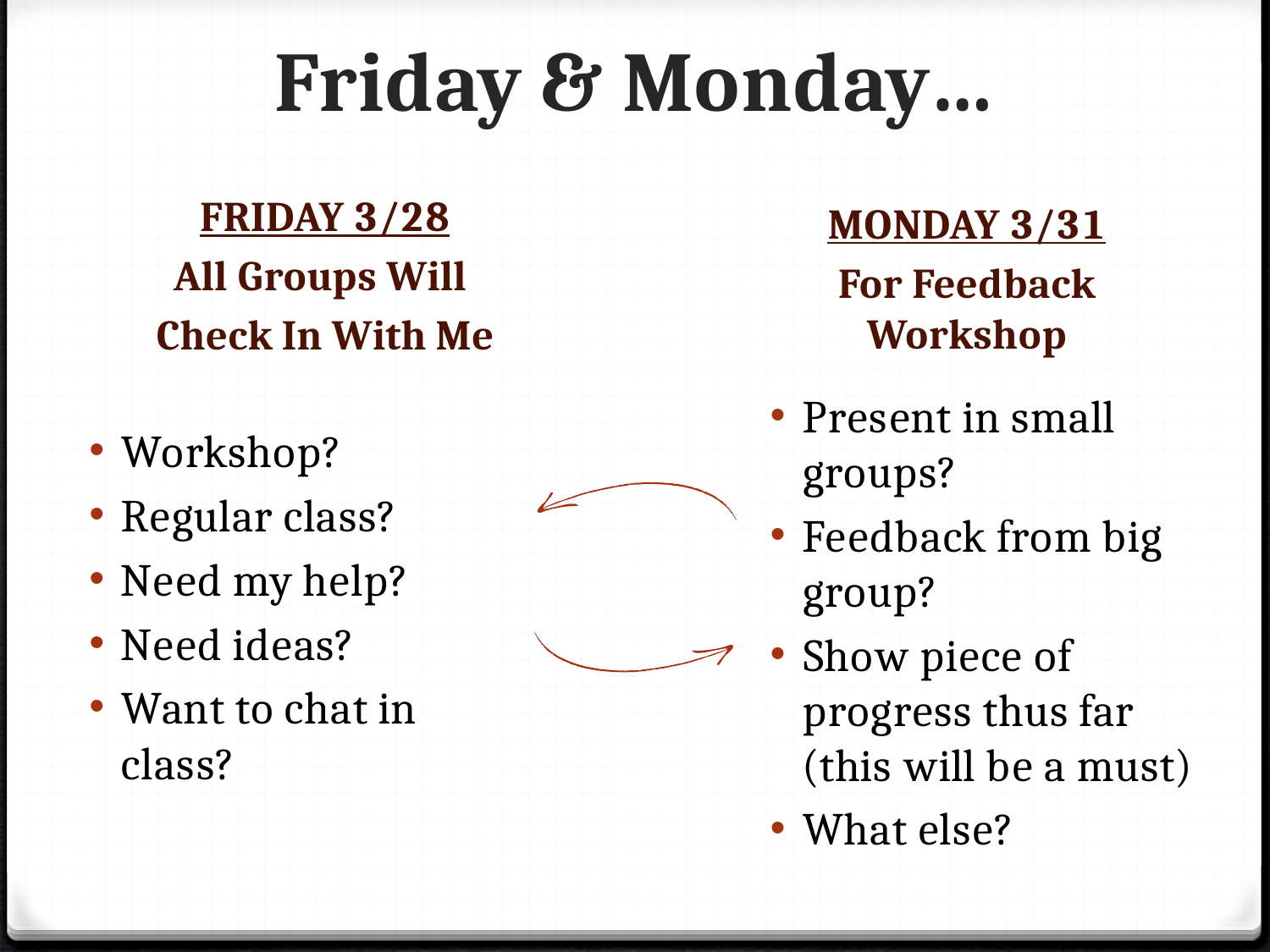

# Friday & Monday…
FRIDAY 3/28
All Groups Will
Check In With Me
MONDAY 3/31
For Feedback Workshop
Present in small groups?
Feedback from big group?
Show piece of progress thus far (this will be a must)
What else?
Workshop?
Regular class?
Need my help?
Need ideas?
Want to chat in class?